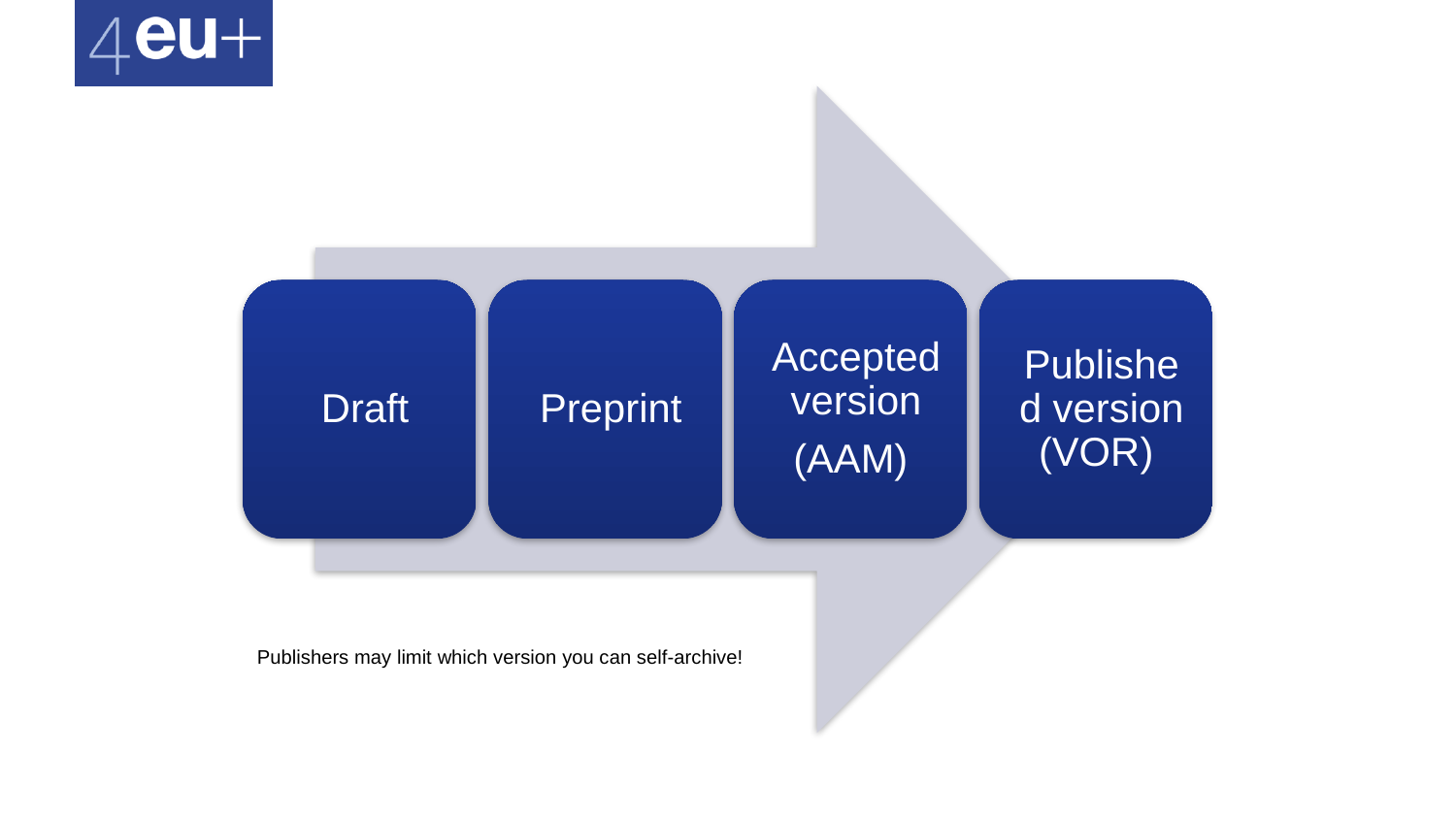

Draft
Preprint
Accepted version
(AAM)
Published version (VOR)
Publishers may limit which version you can self-archive!